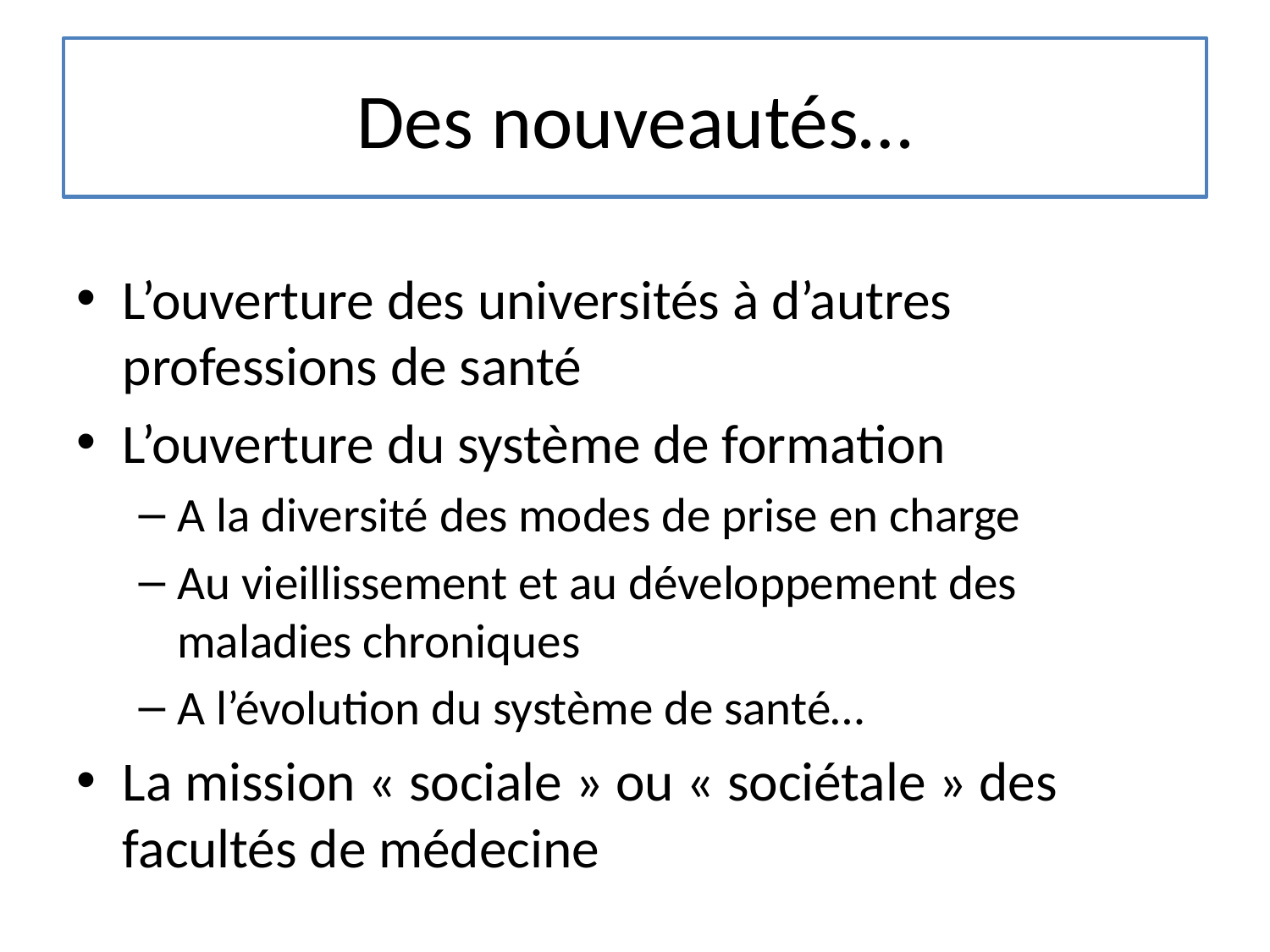

# Des nouveautés…
L’ouverture des universités à d’autres professions de santé
L’ouverture du système de formation
A la diversité des modes de prise en charge
Au vieillissement et au développement des maladies chroniques
A l’évolution du système de santé…
La mission « sociale » ou « sociétale » des facultés de médecine